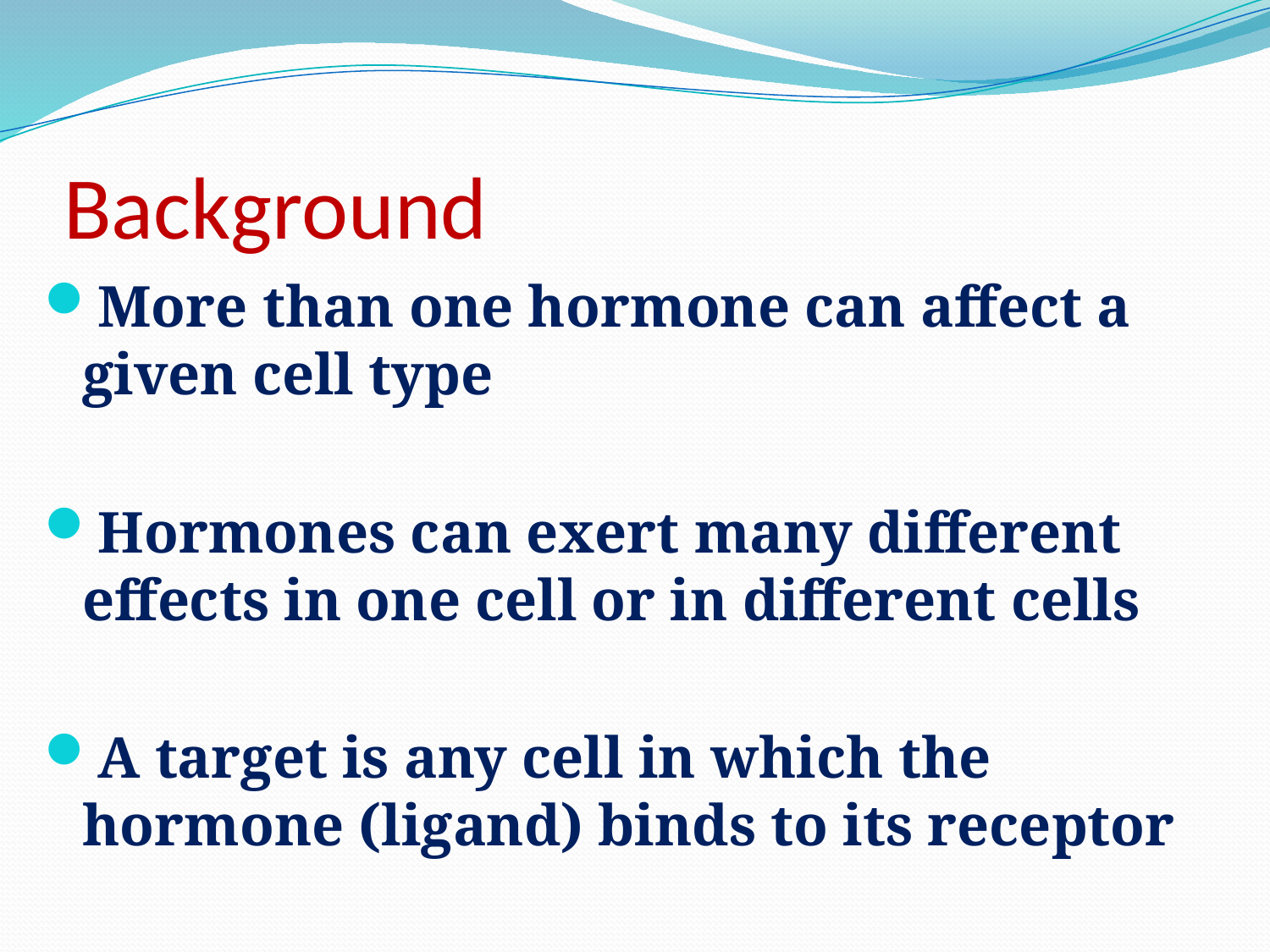

# Background
More than one hormone can affect a given cell type

Hormones can exert many different effects in one cell or in different cells

A target is any cell in which the hormone (ligand) binds to its receptor